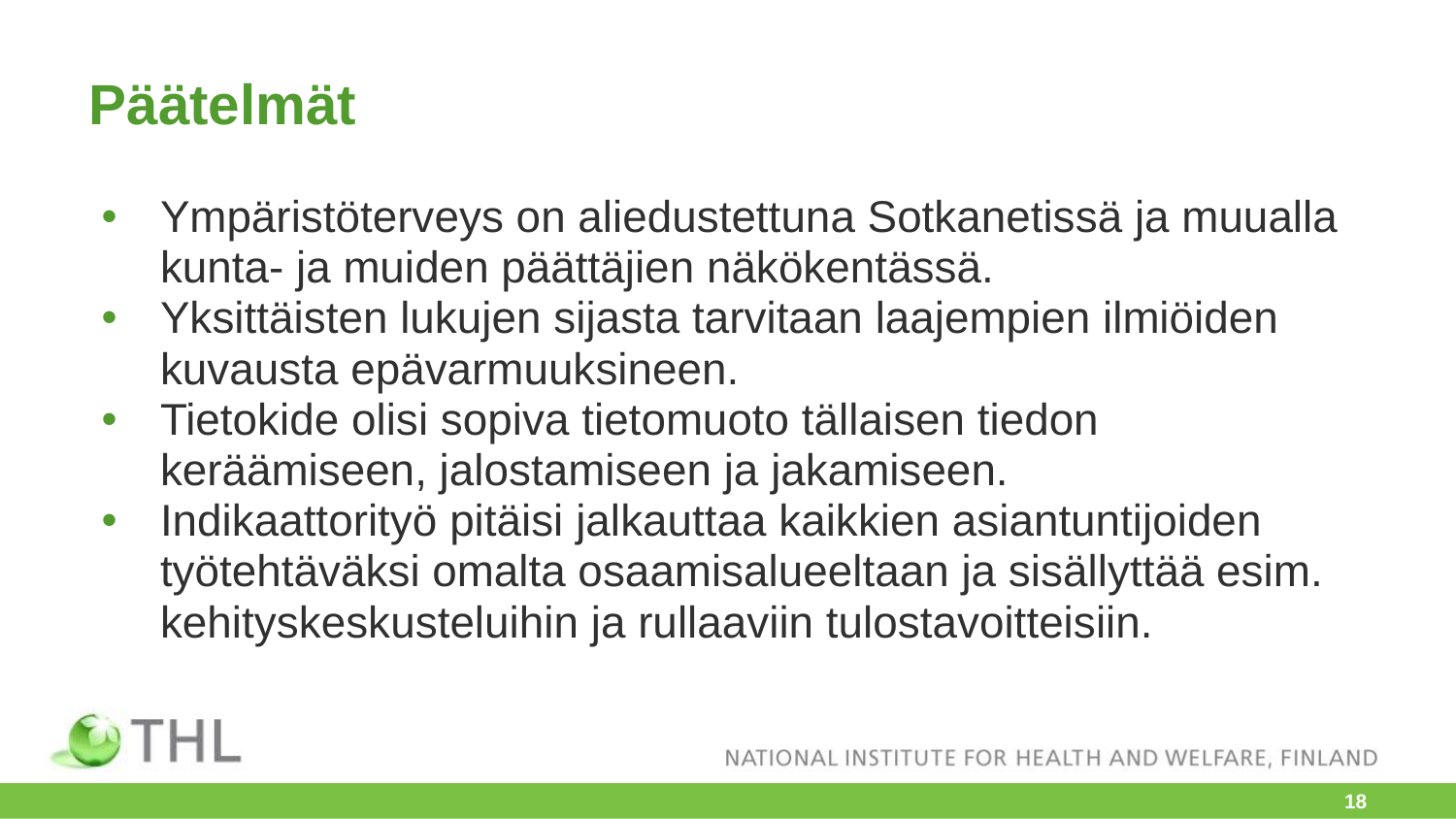

# Päätelmät
Ympäristöterveys on aliedustettuna Sotkanetissä ja muualla kunta- ja muiden päättäjien näkökentässä.
Yksittäisten lukujen sijasta tarvitaan laajempien ilmiöiden kuvausta epävarmuuksineen.
Tietokide olisi sopiva tietomuoto tällaisen tiedon keräämiseen, jalostamiseen ja jakamiseen.
Indikaattorityö pitäisi jalkauttaa kaikkien asiantuntijoiden työtehtäväksi omalta osaamisalueeltaan ja sisällyttää esim. kehityskeskusteluihin ja rullaaviin tulostavoitteisiin.
18